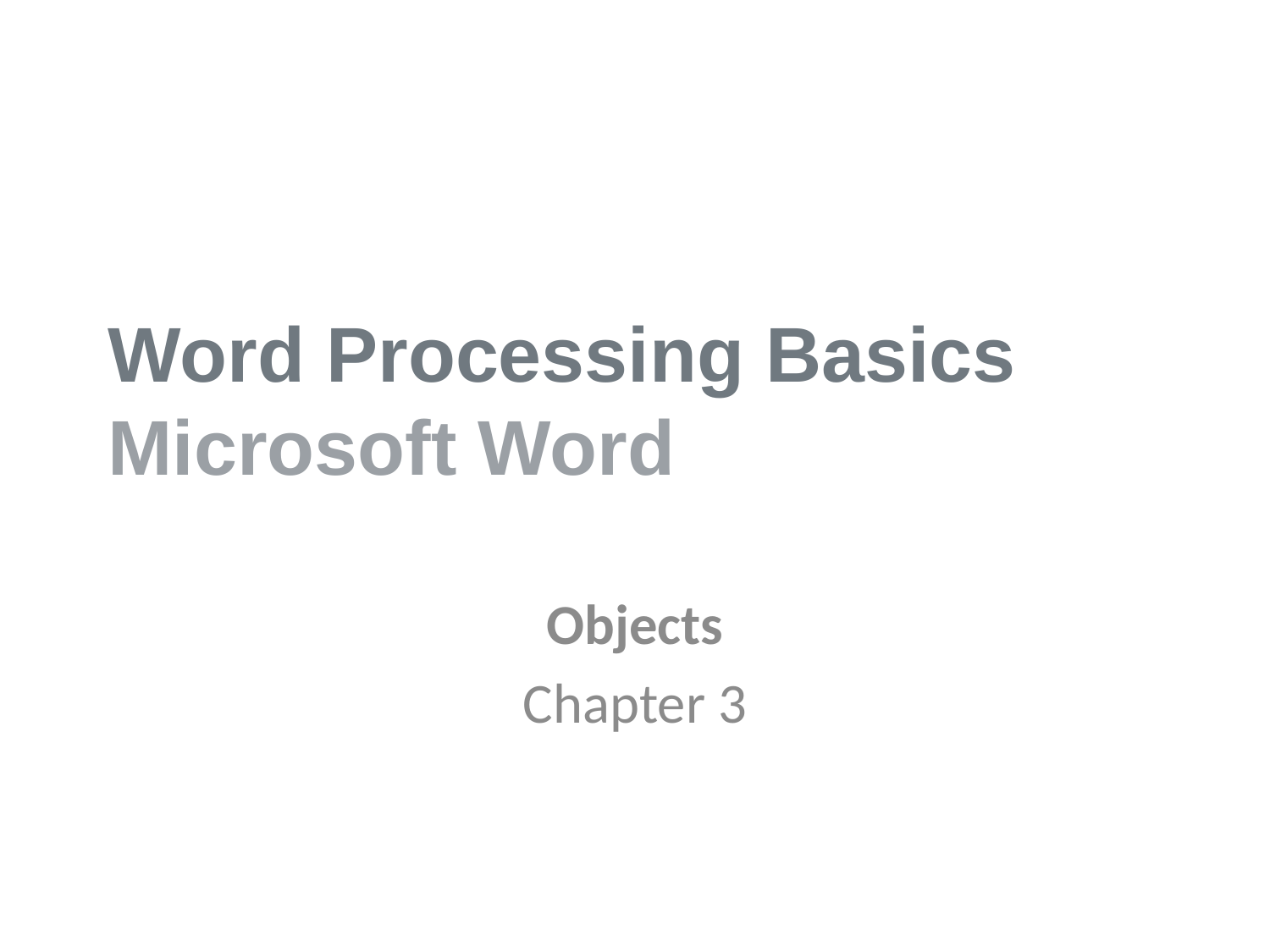

# Word Processing Basics Microsoft Word
Objects
Chapter 3